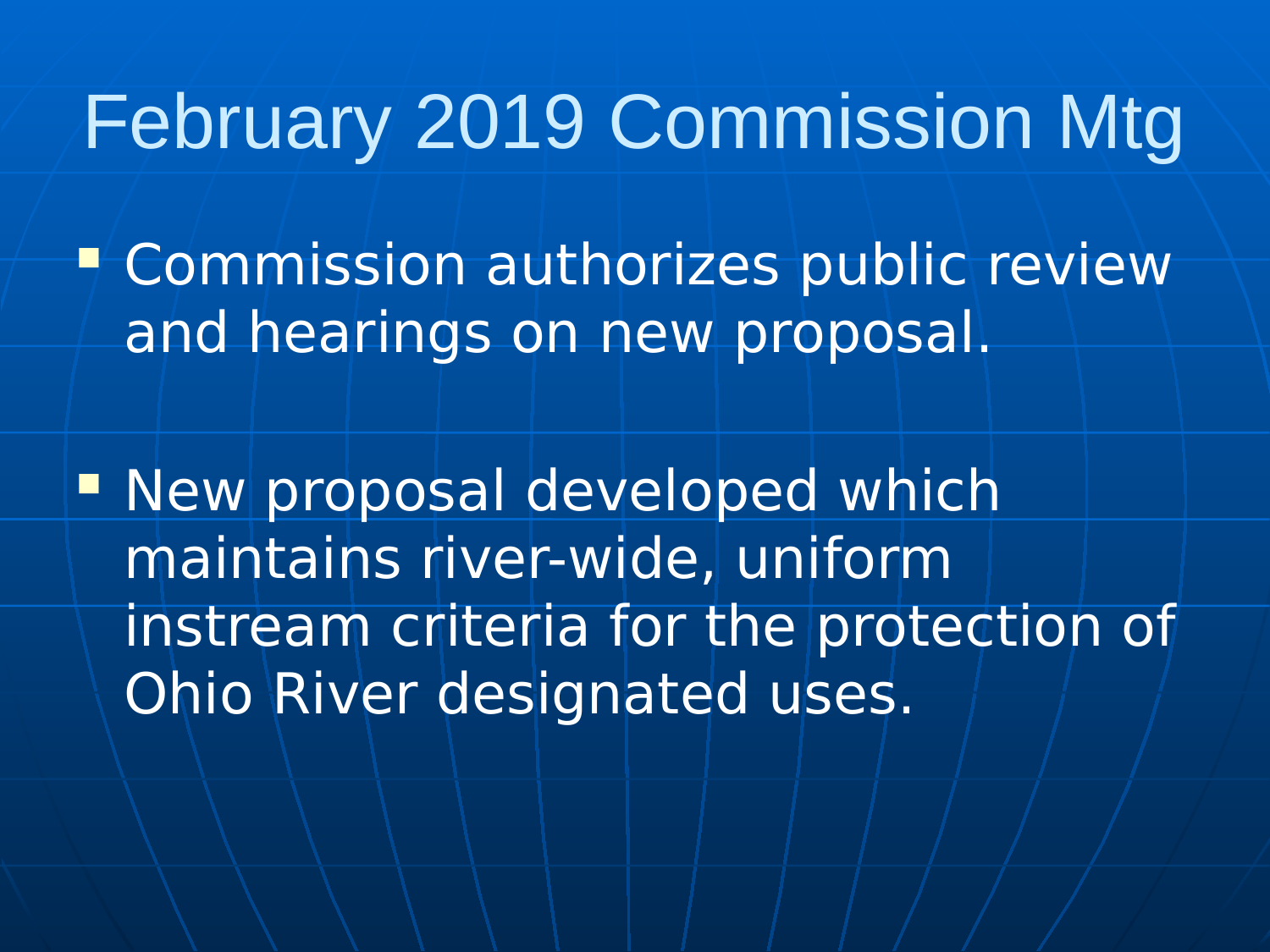

# February 2019 Commission Mtg
Commission authorizes public review and hearings on new proposal.

New proposal developed which maintains river-wide, uniform instream criteria for the protection of Ohio River designated uses.